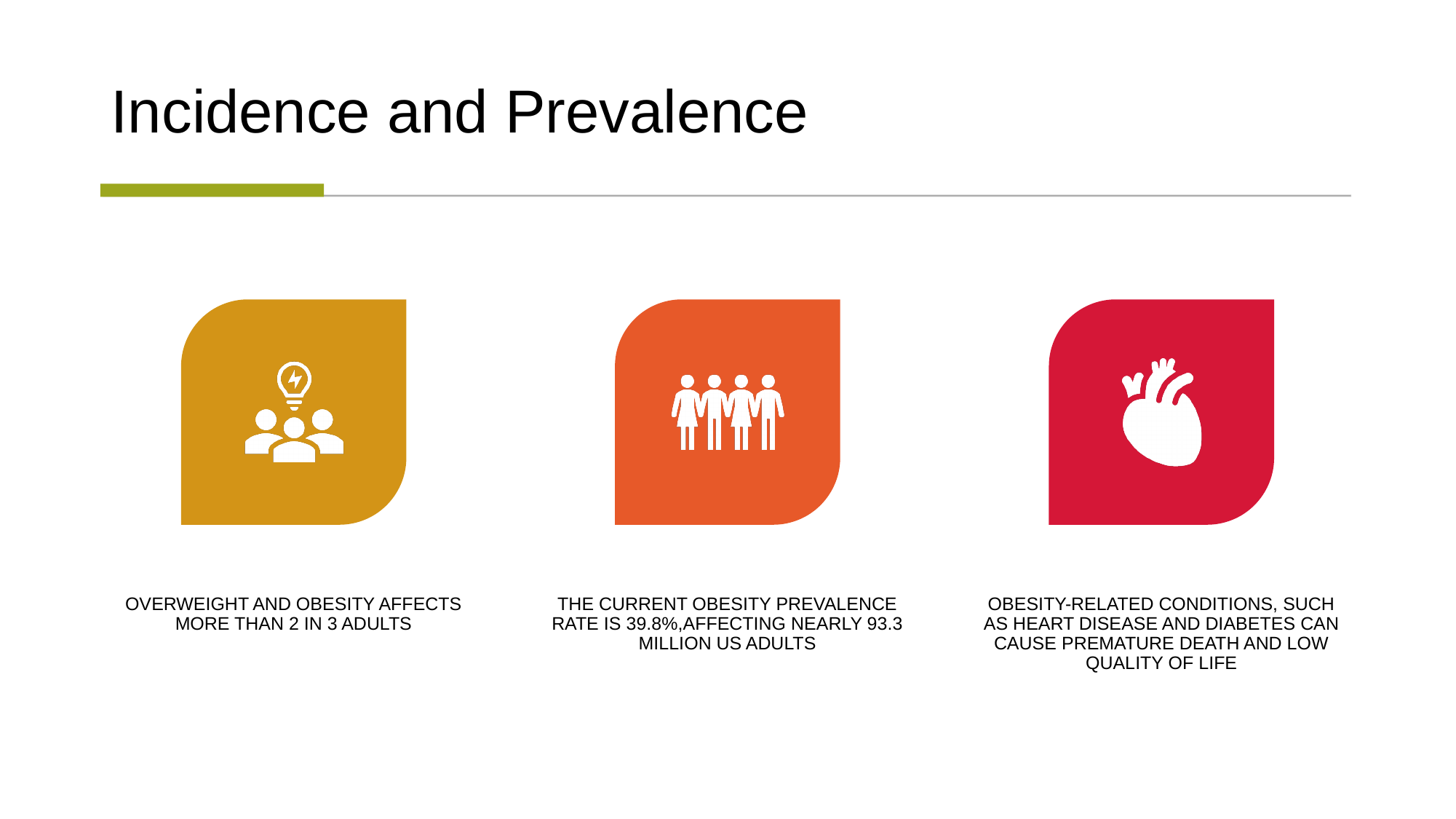

# Incidence and Prevalence

Overweight and obesity affects more than 2 in 3 adults
The current obesity prevalence rate is 39.8%,affecting nearly 93.3 million US adults
Obesity-related conditions, such as heart disease and diabetes can cause premature death and low quality of life